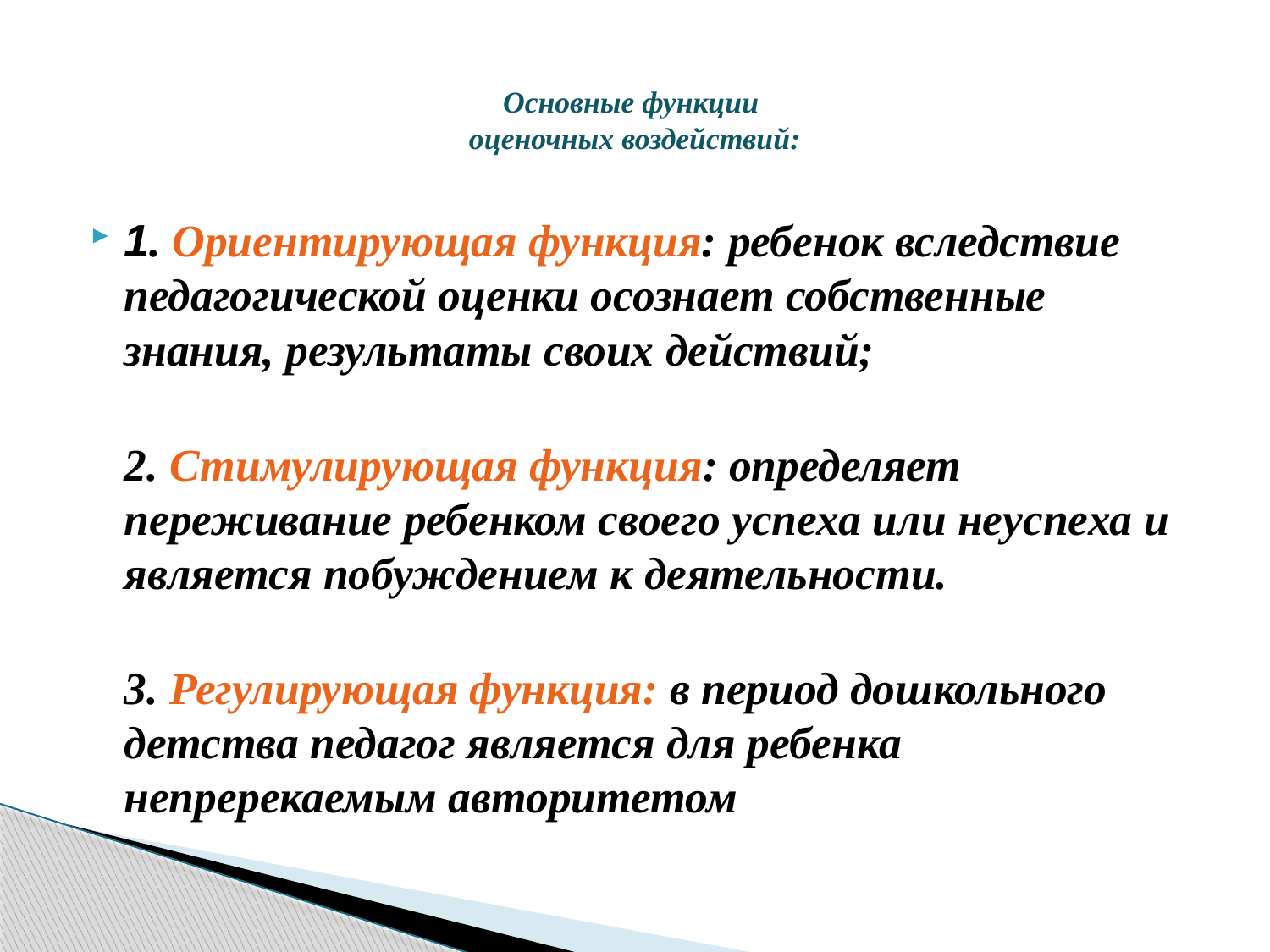

# Основные функции оценочных воздействий:
1. Ориентирующая функция: ребенок вследствие педагогической оценки осознает собственные знания, результаты своих действий;
2. Стимулирующая функция: определяет переживание ребенком своего успеха или неуспеха и является побуждением к деятельности.
3. Регулирующая функция: в период дошкольного детства педагог является для ребенка непререкаемым авторитетом